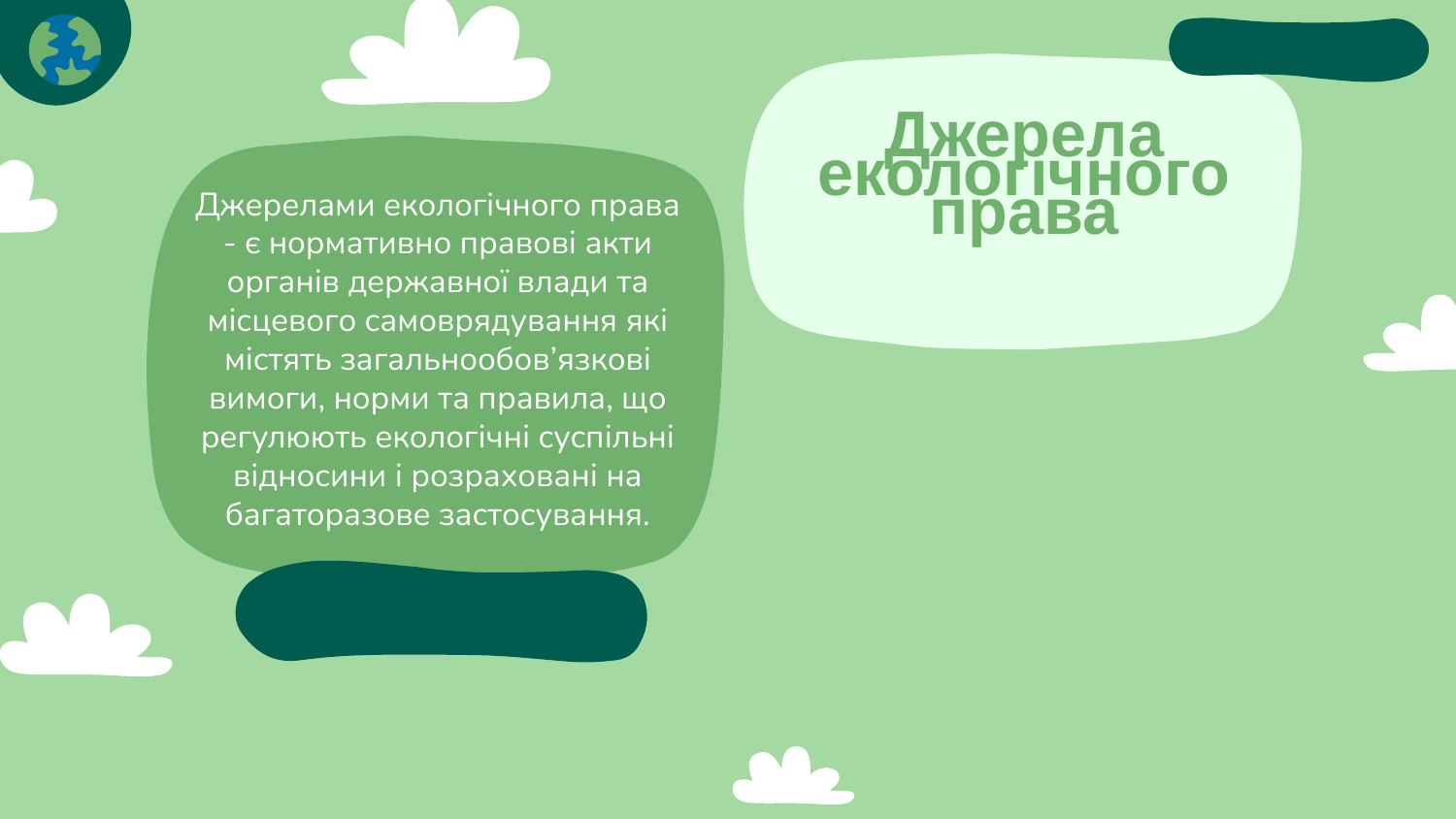

Джерела екологічного права

Джерелами екологічного права - є нормативно правові акти органів державної влади та місцевого самоврядування які містять загальнообов’язкові вимоги, норми та правила, що регулюють екологічні суспільні відносини і розраховані на багаторазове застосування.